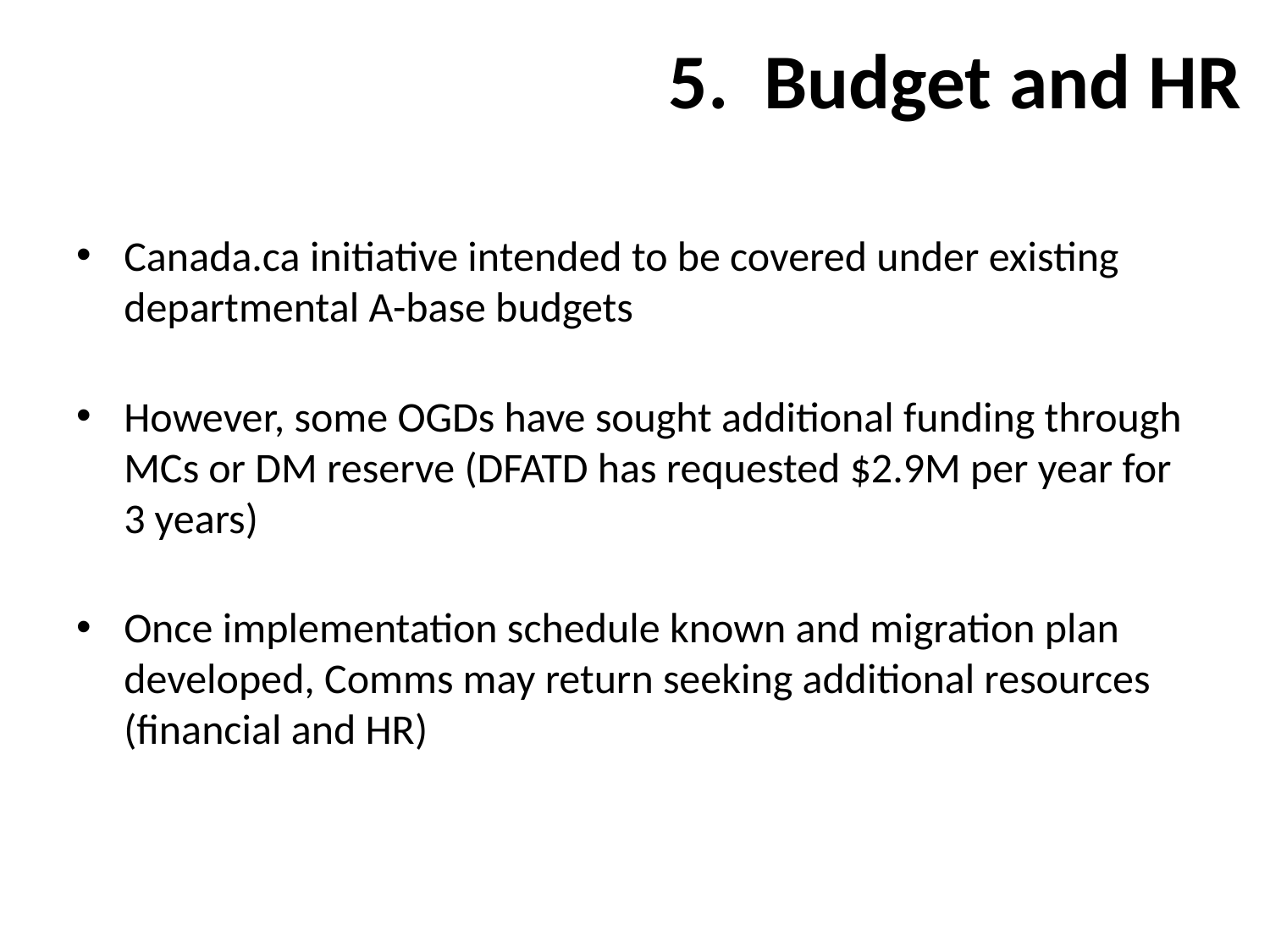

# 5.  Budget and HR
Canada.ca initiative intended to be covered under existing departmental A-base budgets
However, some OGDs have sought additional funding through MCs or DM reserve (DFATD has requested $2.9M per year for 3 years)
Once implementation schedule known and migration plan developed, Comms may return seeking additional resources (financial and HR)